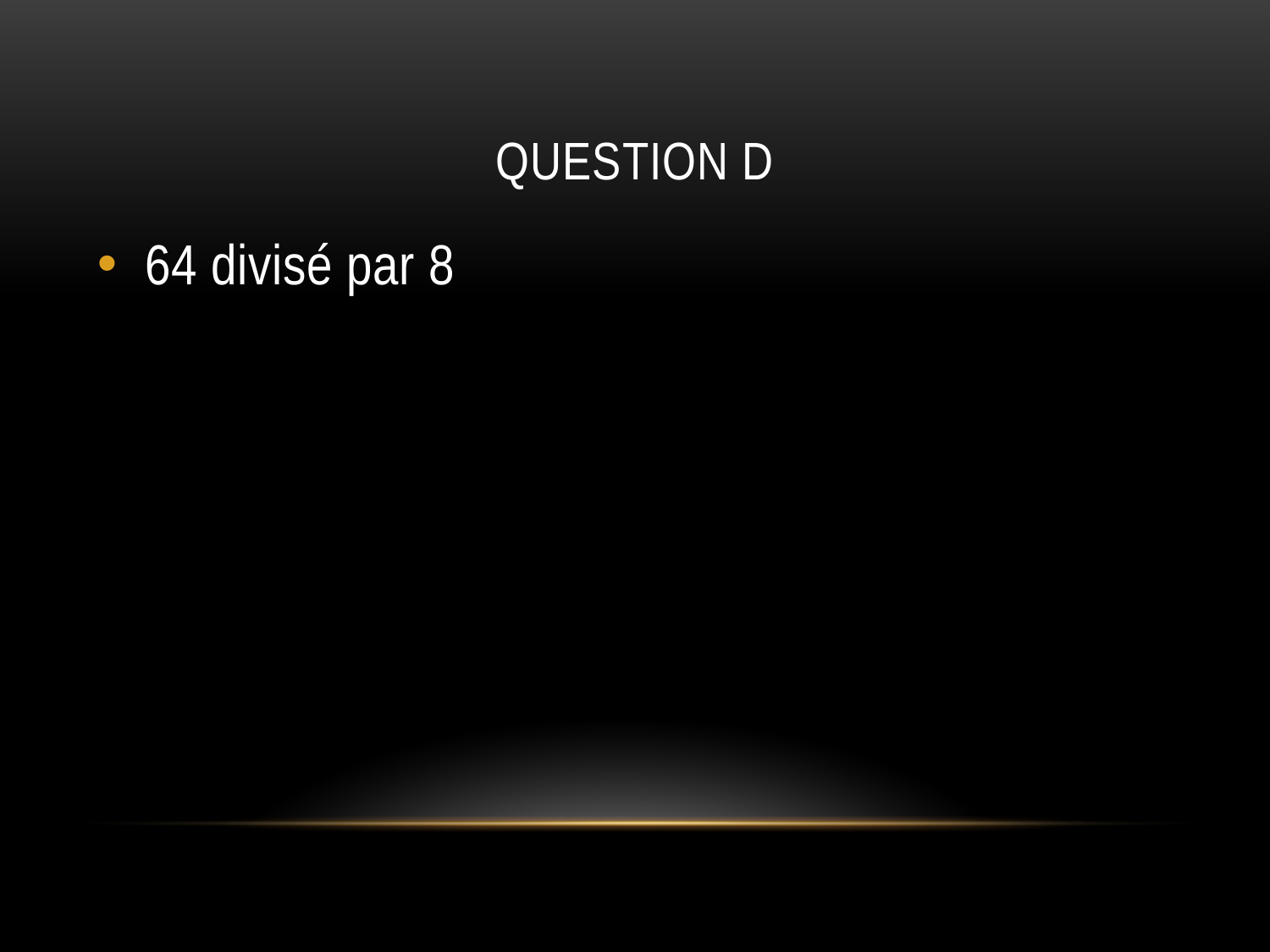

# QUESTION D
64 divisé par 8